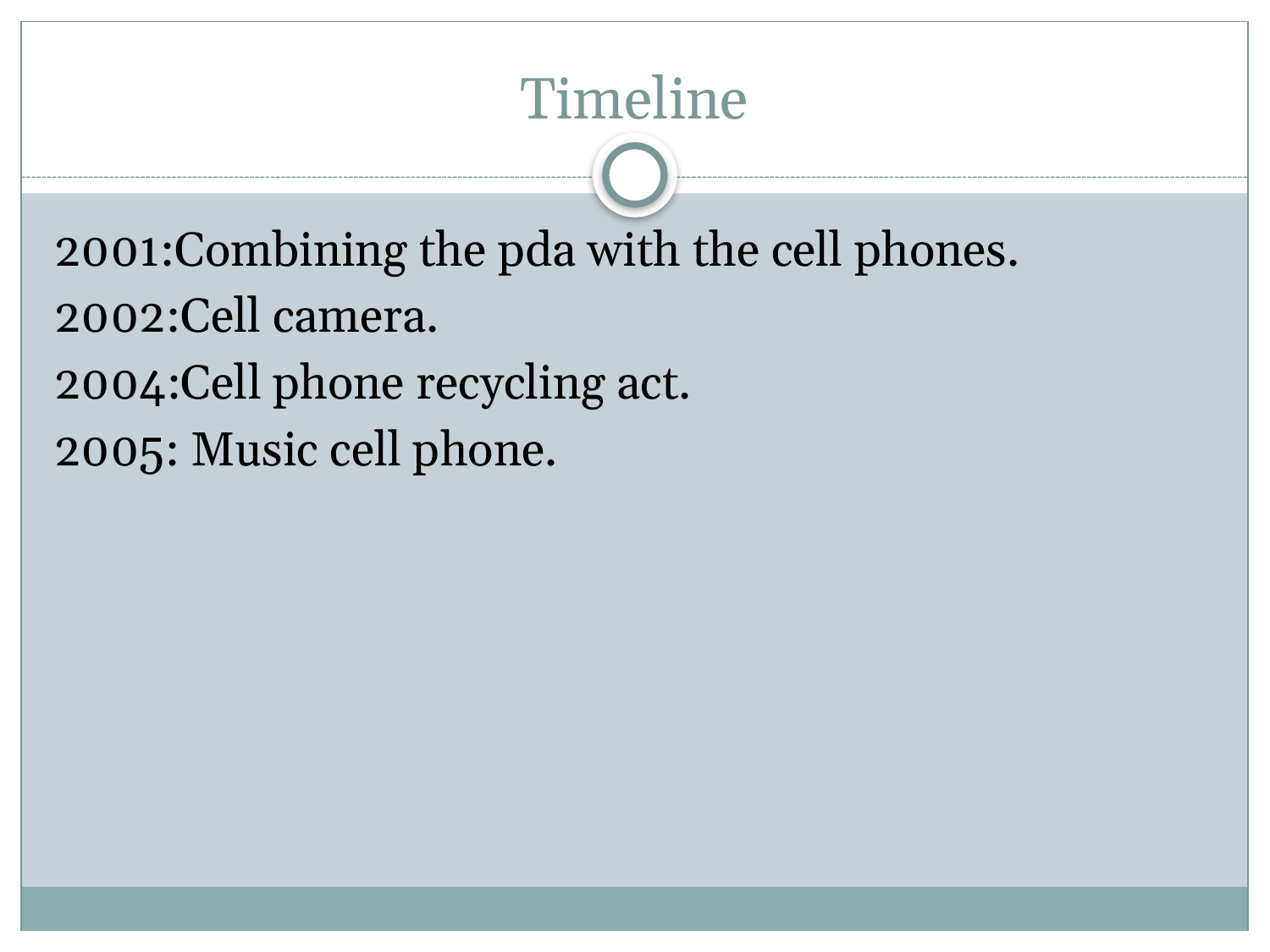

# Timeline
2001:Combining the pda with the cell phones.
2002:Cell camera.
2004:Cell phone recycling act.
2005: Music cell phone.